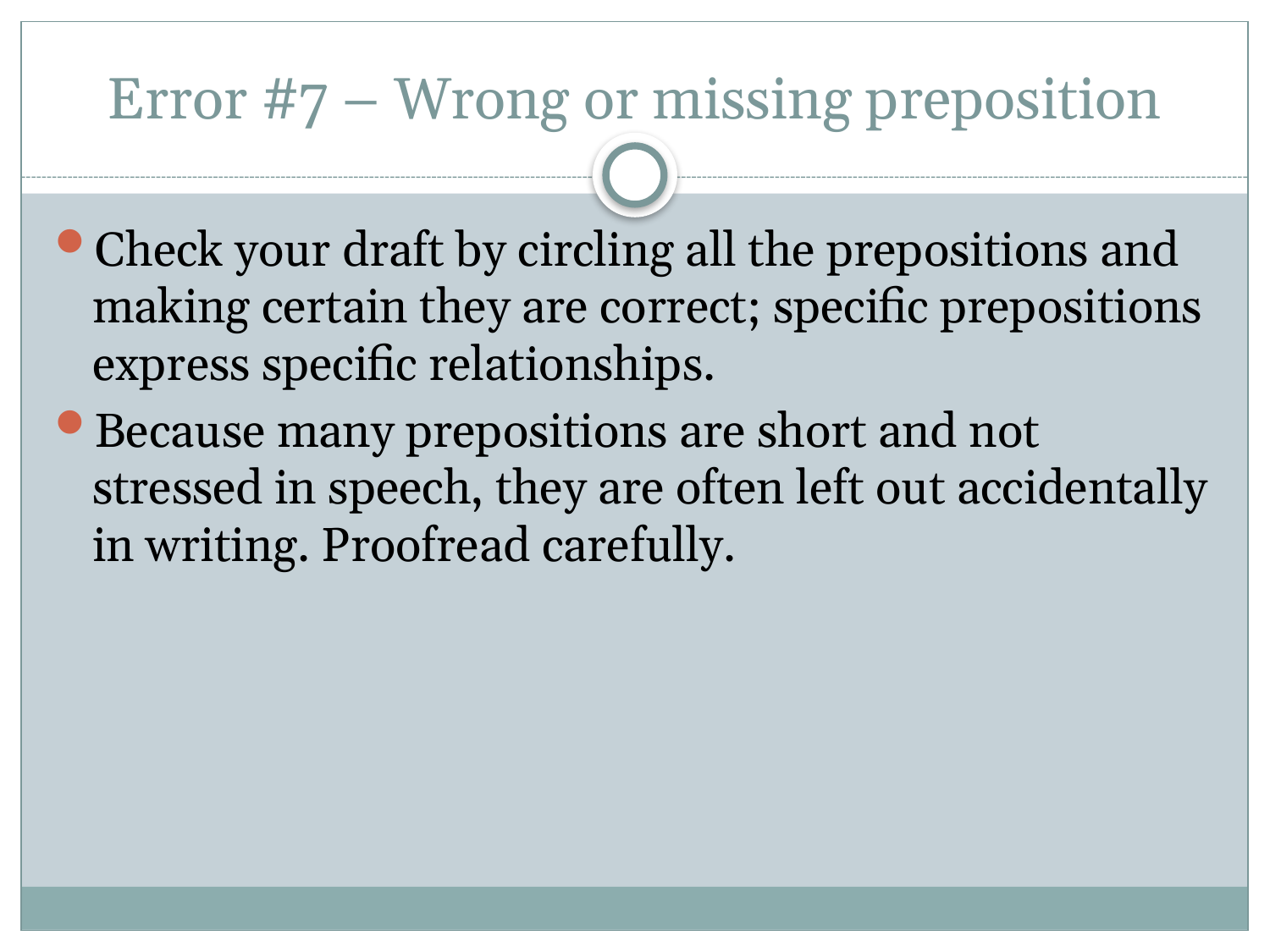

# Error #7 – Wrong or missing preposition
Check your draft by circling all the prepositions and making certain they are correct; specific prepositions express specific relationships.
Because many prepositions are short and not stressed in speech, they are often left out accidentally in writing. Proofread carefully.